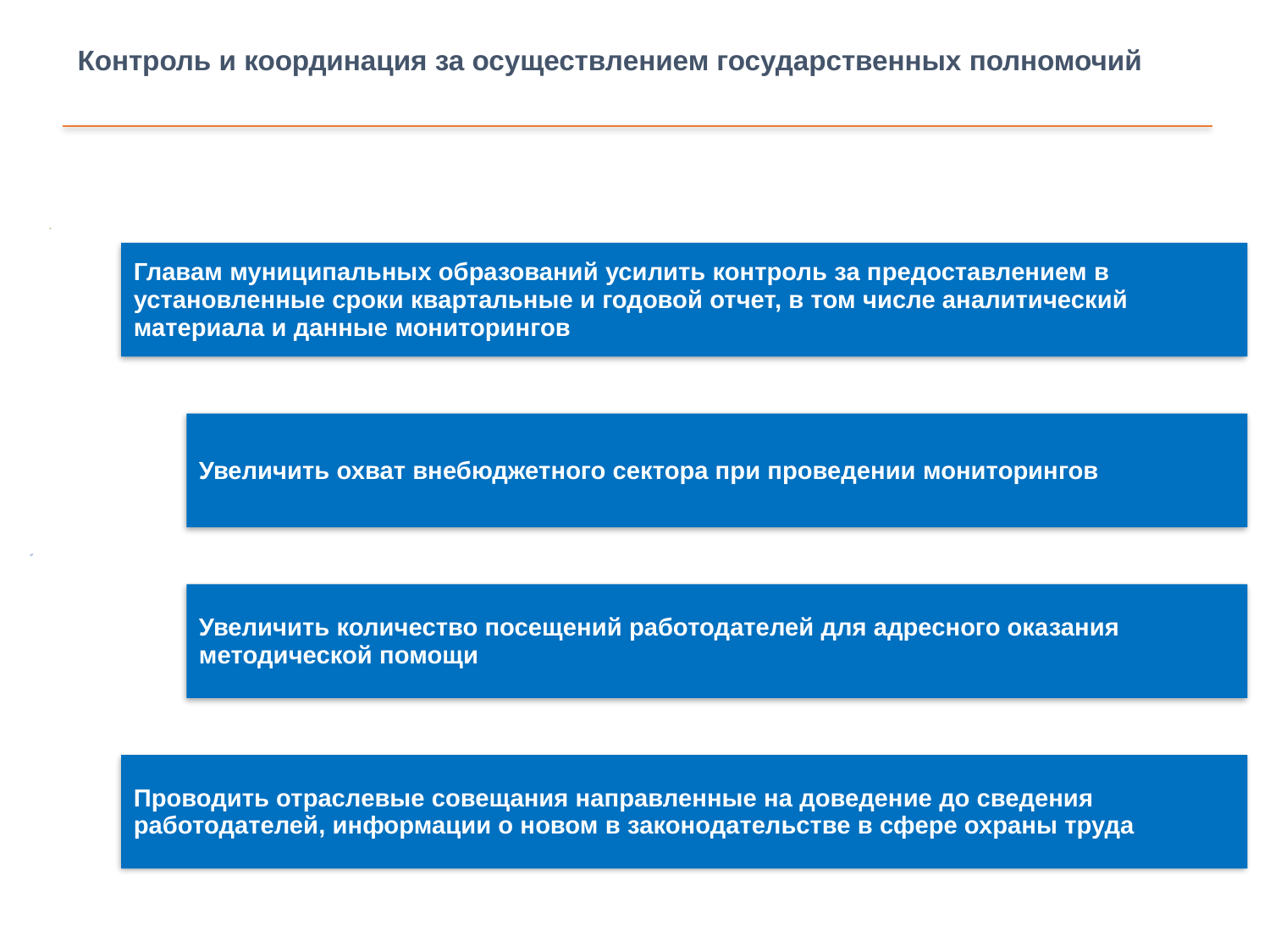

# Контроль и координация за осуществлением государственных полномочий

Главам муниципальных образований усилить контроль за предоставлением в установленные сроки квартальные и годовой отчет, в том числе аналитический материала и данные мониторингов
Увеличить охват внебюджетного сектора при проведении мониторингов
Увеличить количество посещений работодателей для адресного оказания методической помощи
Проводить отраслевые совещания направленные на доведение до сведения работодателей, информации о новом в законодательстве в сфере охраны труда